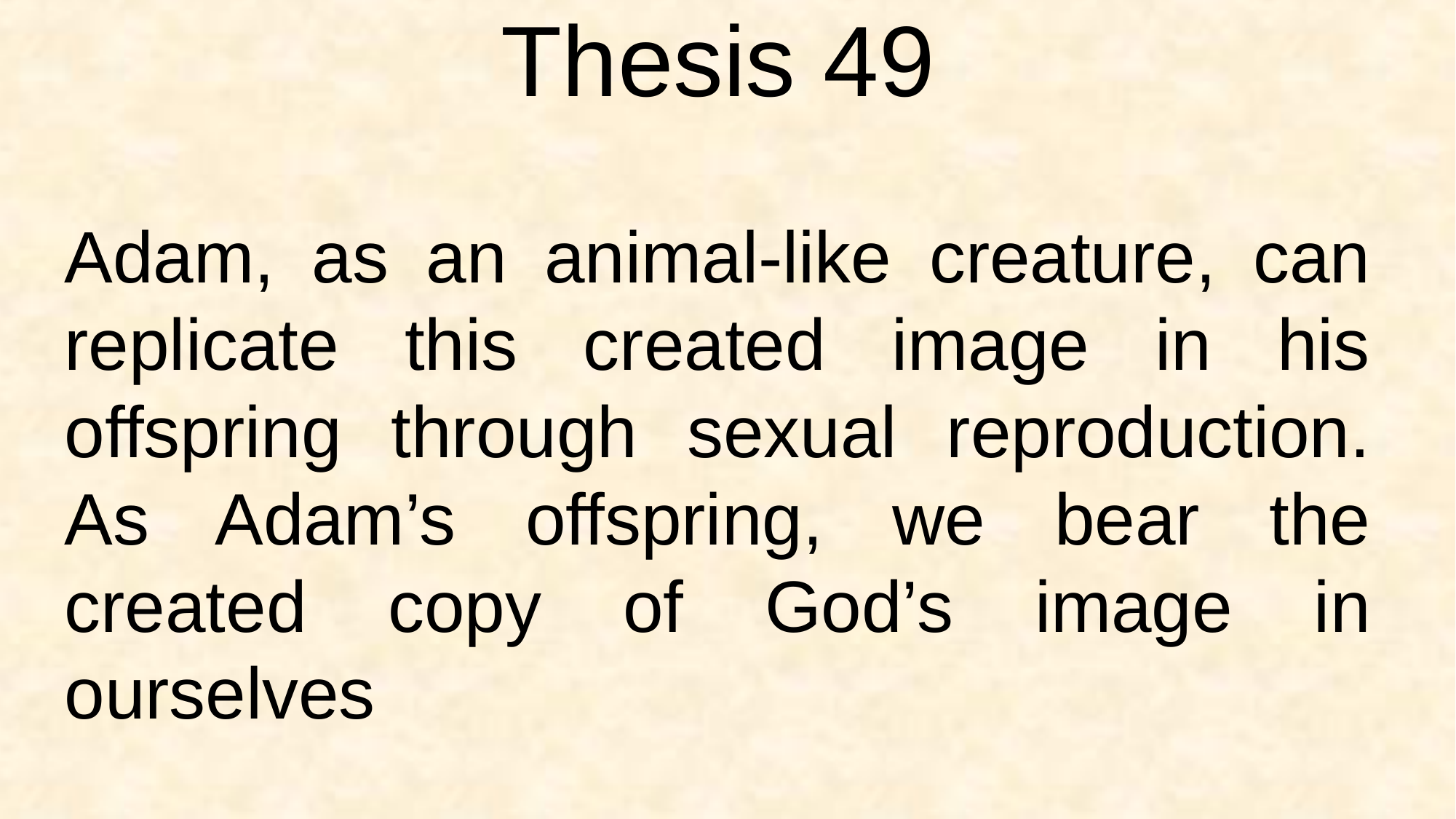

Thesis 49

Adam, as an animal-like creature, can replicate this created image in his offspring through sexual reproduction. As Adam’s offspring, we bear the created copy of God’s image in ourselves